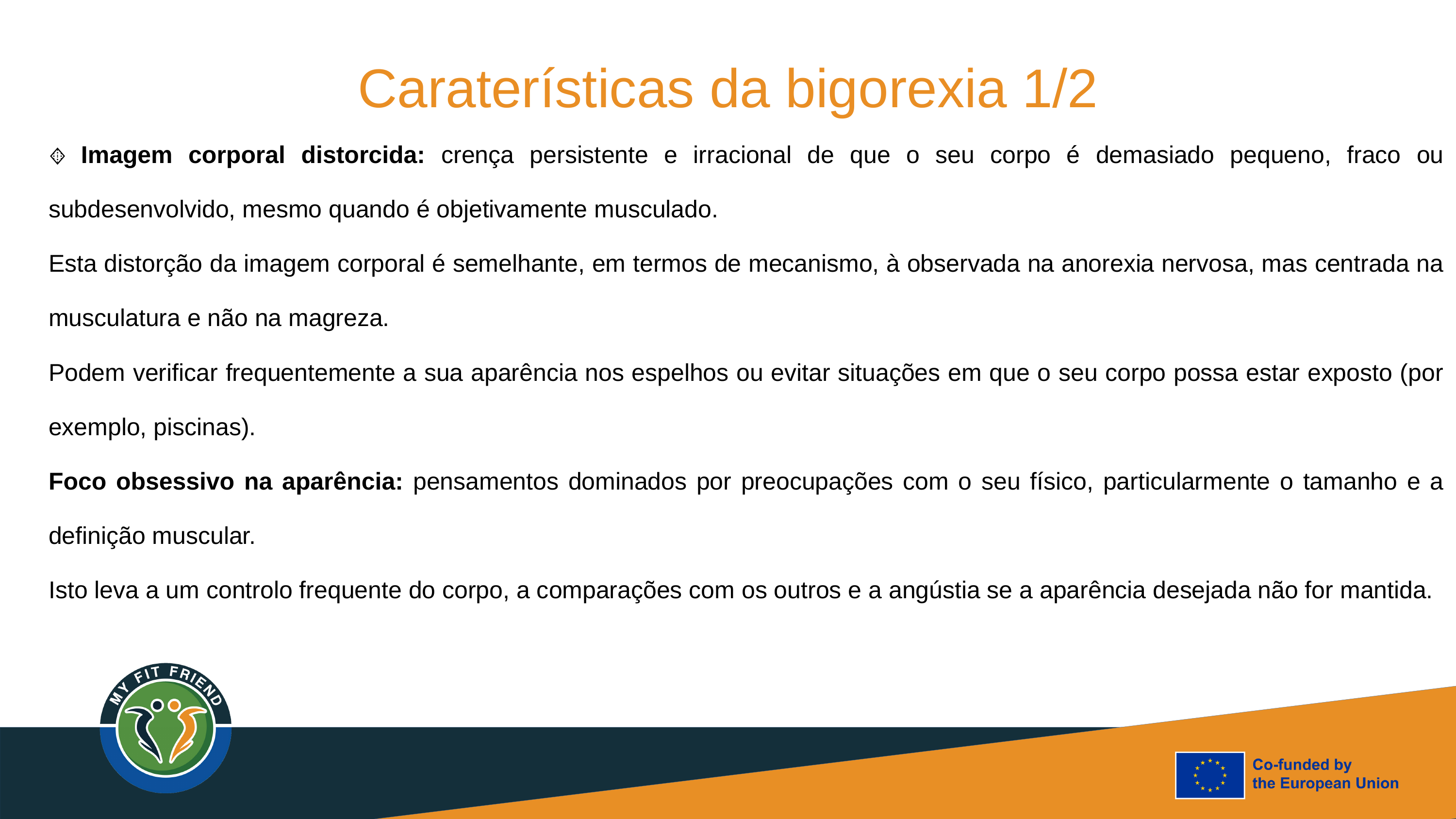

Caraterísticas da bigorexia 1/2
🔸 Imagem corporal distorcida: crença persistente e irracional de que o seu corpo é demasiado pequeno, fraco ou subdesenvolvido, mesmo quando é objetivamente musculado.
Esta distorção da imagem corporal é semelhante, em termos de mecanismo, à observada na anorexia nervosa, mas centrada na musculatura e não na magreza.
Podem verificar frequentemente a sua aparência nos espelhos ou evitar situações em que o seu corpo possa estar exposto (por exemplo, piscinas).
Foco obsessivo na aparência: pensamentos dominados por preocupações com o seu físico, particularmente o tamanho e a definição muscular.
Isto leva a um controlo frequente do corpo, a comparações com os outros e a angústia se a aparência desejada não for mantida.